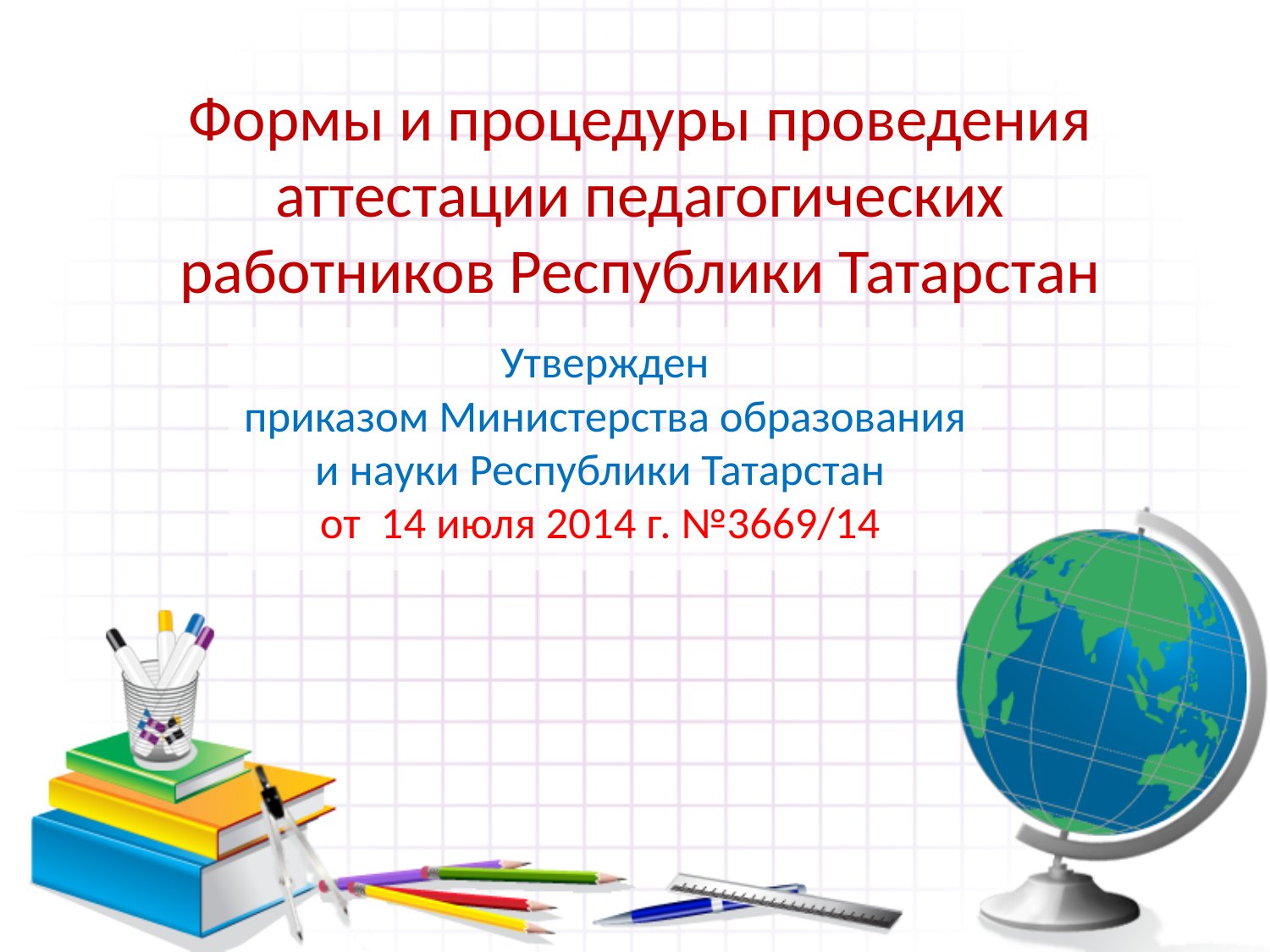

# Формы и процедуры проведения аттестации педагогических работников Республики Татарстан
Утвержден
приказом Министерства образования и науки Республики Татарстан
от  14 июля 2014 г. №3669/14